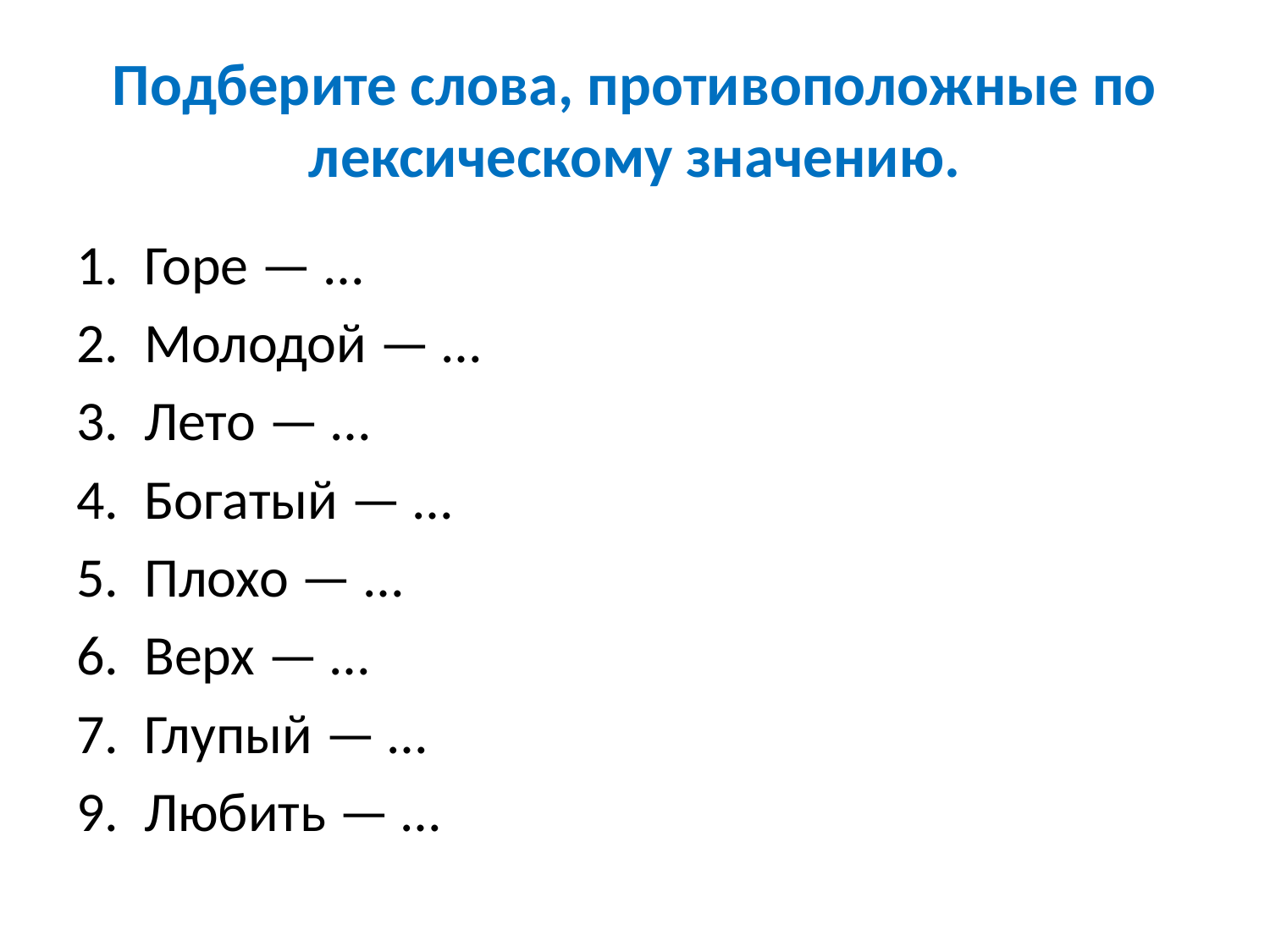

# Подберите слова, противоположные по лексическому значению.
1.  Горе — …
2.  Молодой — …
3.  Лето — …
4.  Богатый — …
5.  Плохо — …
6.  Верх — …
7.  Глупый — …
9.  Любить — …